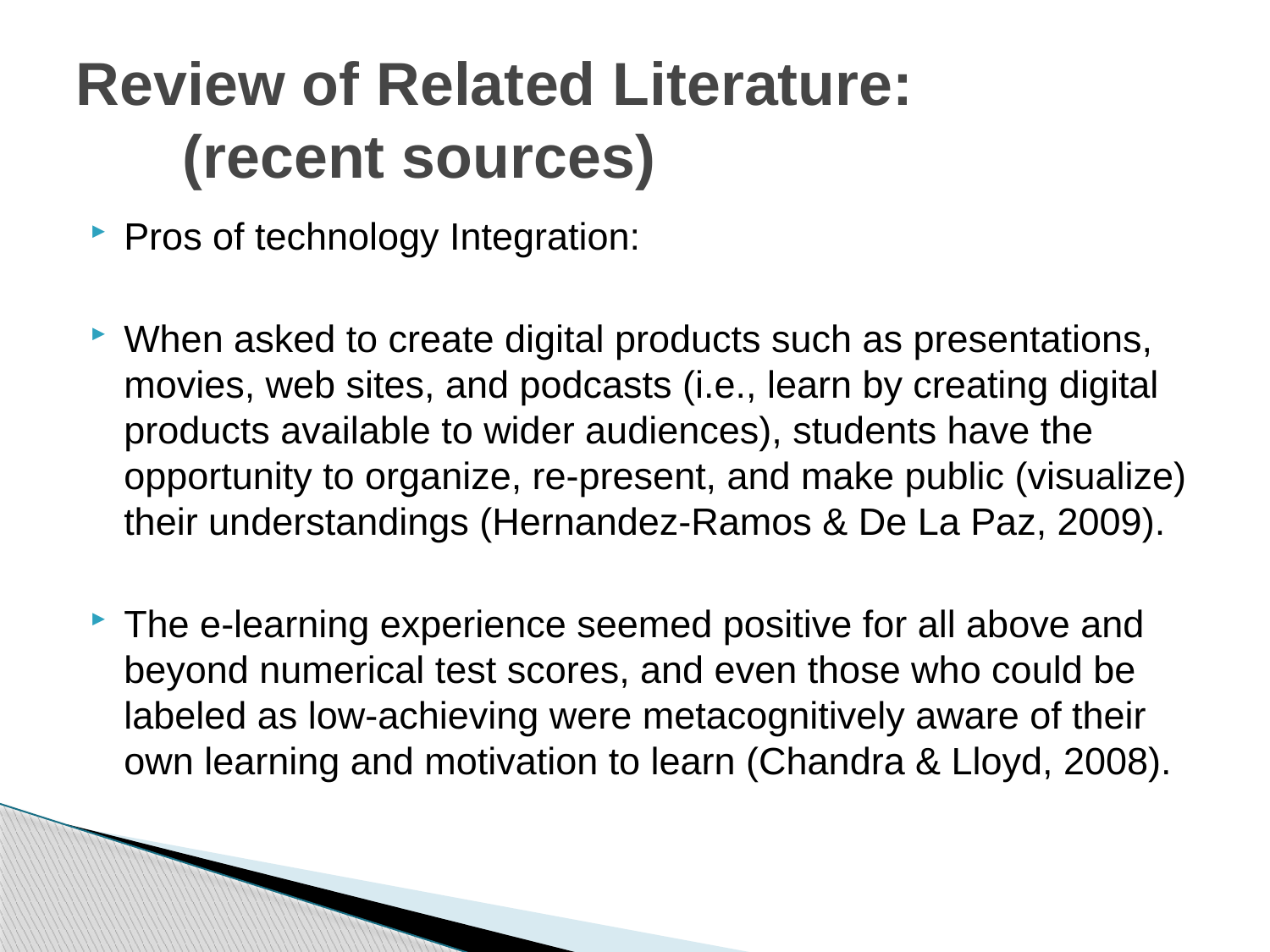

# Review of Related Literature: (recent sources)
Pros of technology Integration:

When asked to create digital products such as presentations, movies, web sites, and podcasts (i.e., learn by creating digital products available to wider audiences), students have the opportunity to organize, re-present, and make public (visualize) their understandings (Hernandez-Ramos & De La Paz, 2009).

The e-learning experience seemed positive for all above and beyond numerical test scores, and even those who could be labeled as low-achieving were metacognitively aware of their own learning and motivation to learn (Chandra & Lloyd, 2008).